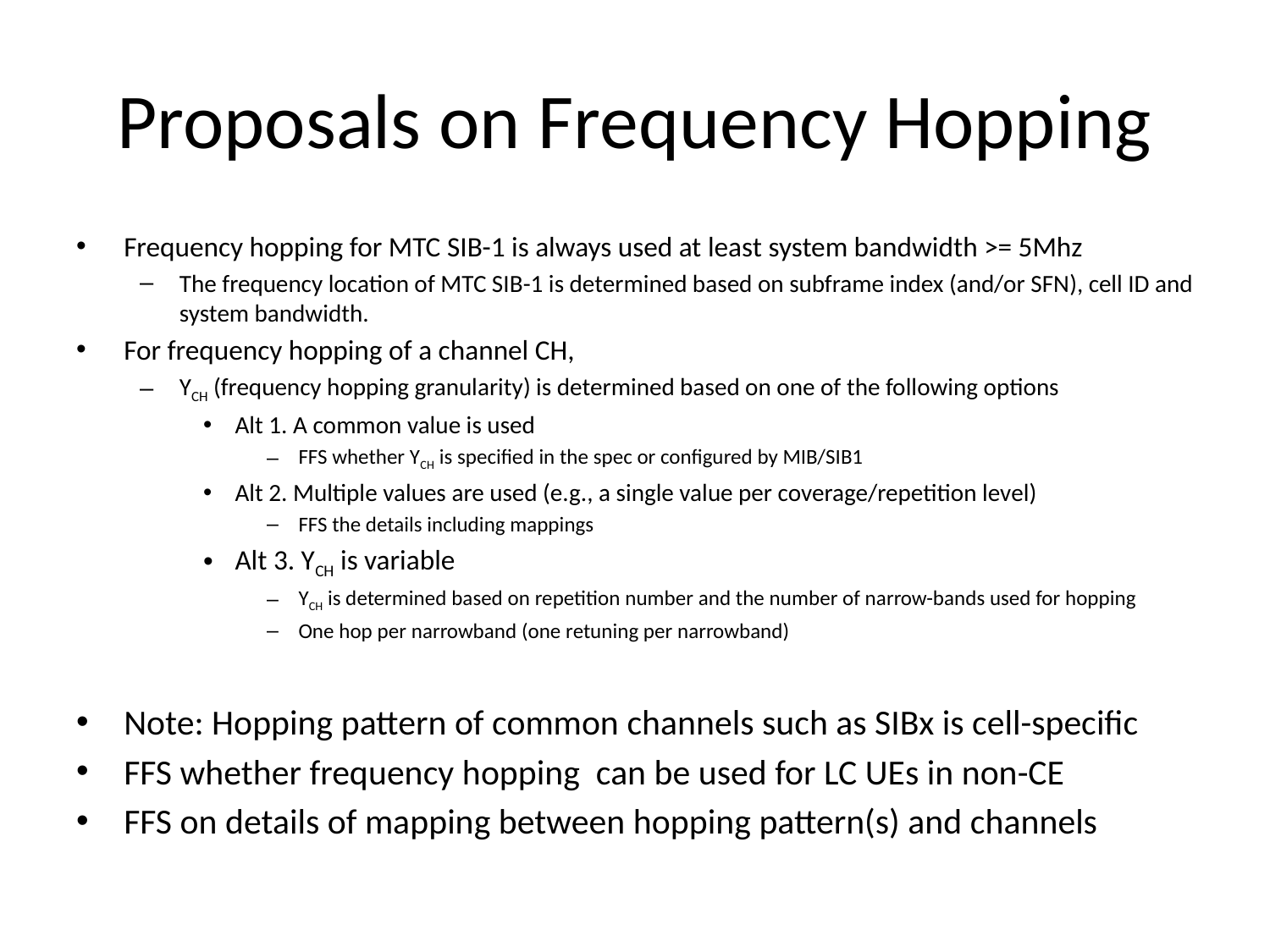

# Proposals on Frequency Hopping
Frequency hopping for MTC SIB-1 is always used at least system bandwidth >= 5Mhz
The frequency location of MTC SIB-1 is determined based on subframe index (and/or SFN), cell ID and system bandwidth.
For frequency hopping of a channel CH,
YCH (frequency hopping granularity) is determined based on one of the following options
Alt 1. A common value is used
FFS whether YCH is specified in the spec or configured by MIB/SIB1
Alt 2. Multiple values are used (e.g., a single value per coverage/repetition level)
FFS the details including mappings
Alt 3. YCH is variable
YCH is determined based on repetition number and the number of narrow-bands used for hopping
One hop per narrowband (one retuning per narrowband)

Note: Hopping pattern of common channels such as SIBx is cell-specific
FFS whether frequency hopping  can be used for LC UEs in non-CE
FFS on details of mapping between hopping pattern(s) and channels